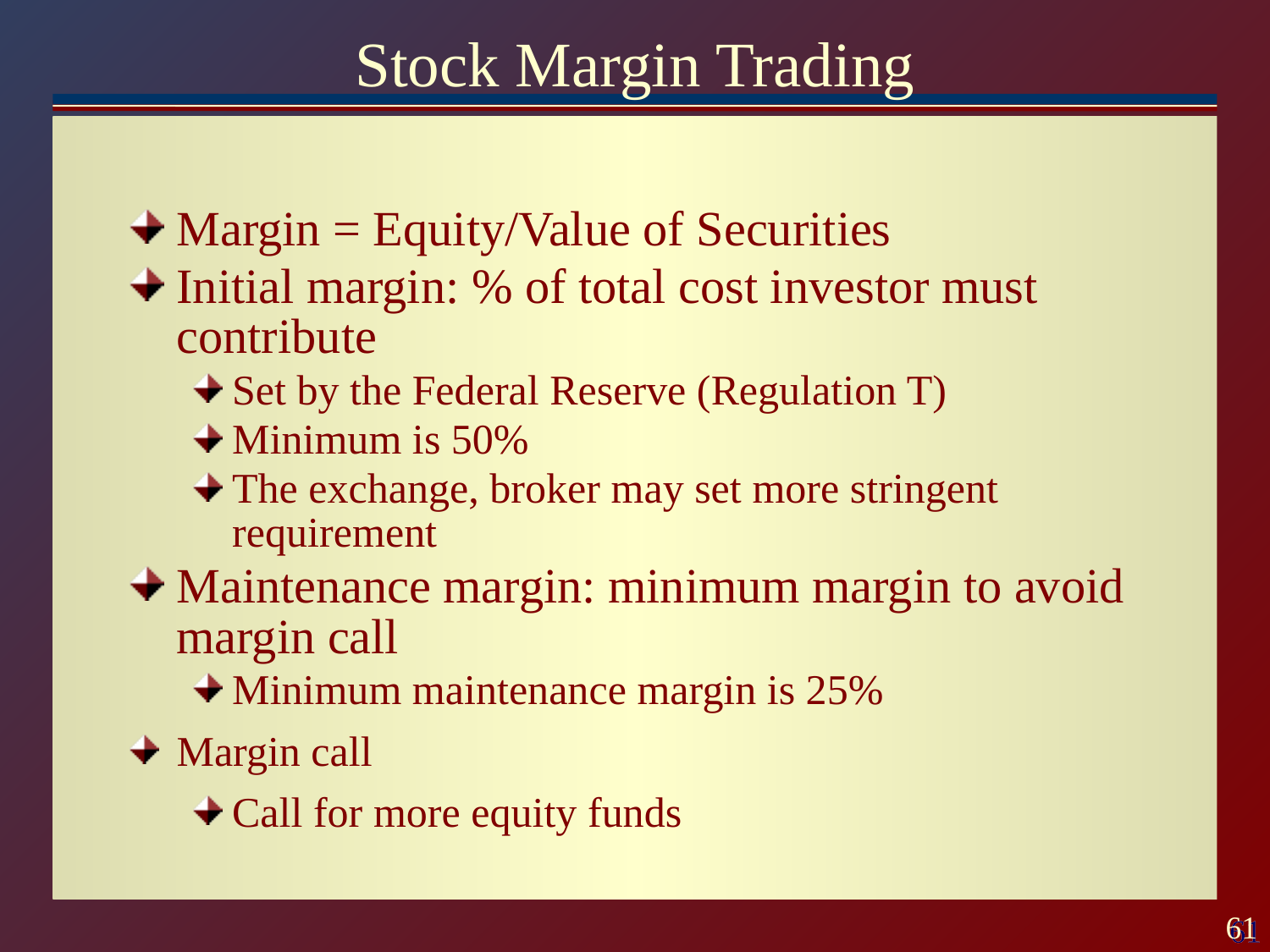

# Stock Margin Trading
Margin = Equity/Value of Securities
Initial margin: % of total cost investor must contribute
Set by the Federal Reserve (Regulation T)
Minimum is 50%
The exchange, broker may set more stringent requirement
Maintenance margin: minimum margin to avoid margin call
Minimum maintenance margin is 25%
Margin call
Call for more equity funds